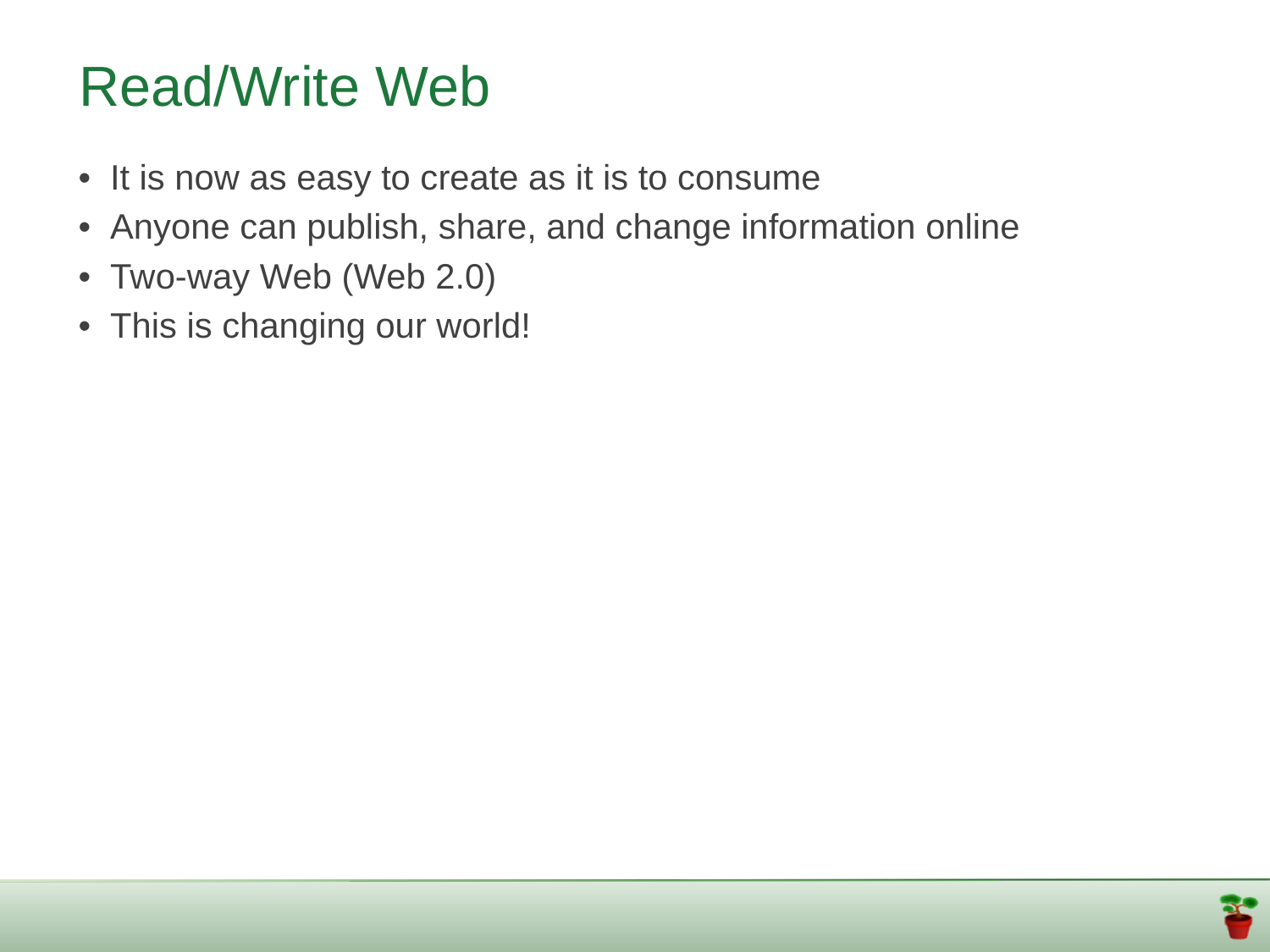

Read/Write Web
•  It is now as easy to create as it is to consume
•  Anyone can publish, share, and change information online
•  Two-way Web (Web 2.0)
•  This is changing our world!